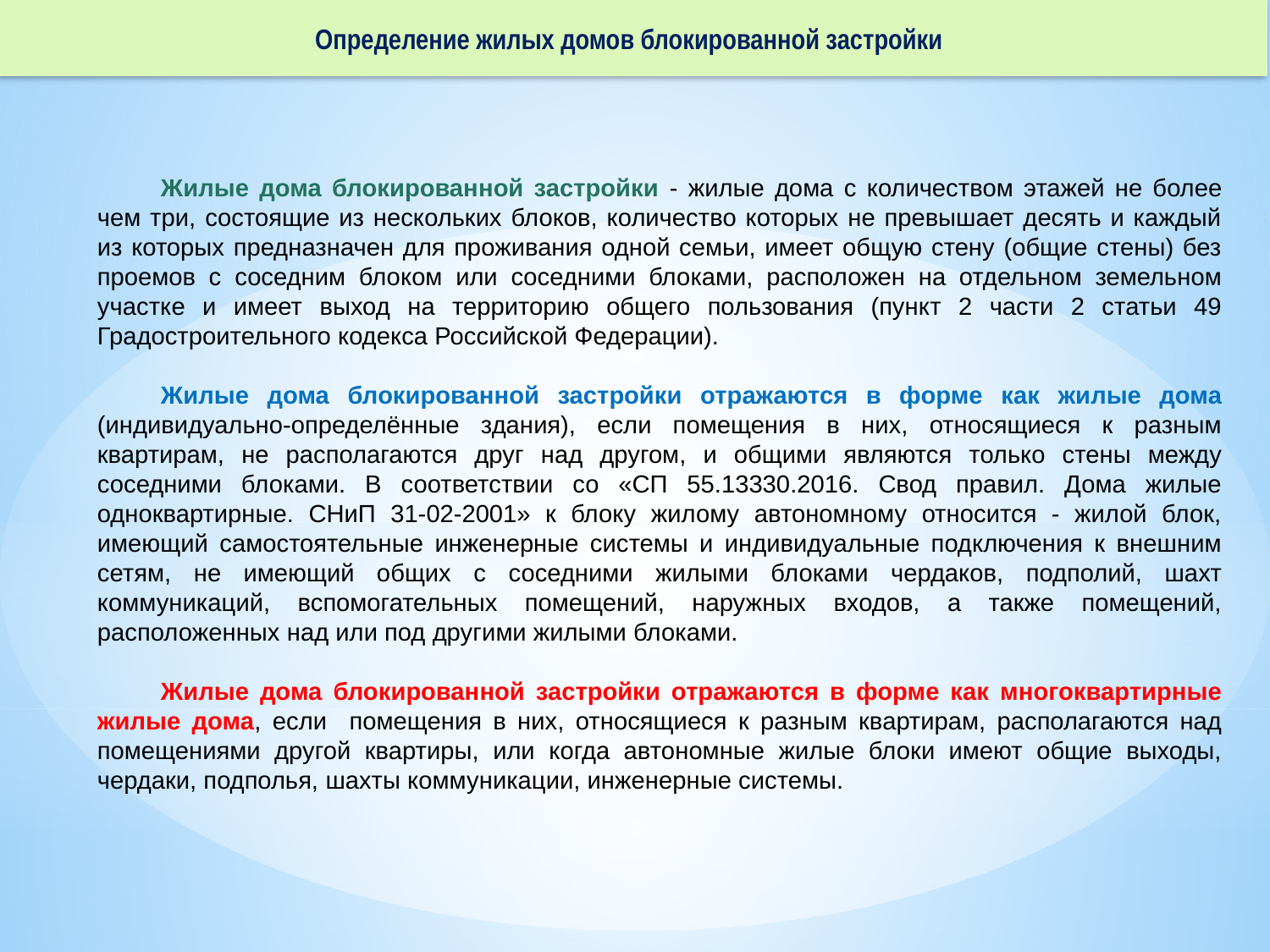

Определение жилых домов блокированной застройки
Жилые дома блокированной застройки - жилые дома с количеством этажей не более чем три, состоящие из нескольких блоков, количество которых не превышает десять и каждый из которых предназначен для проживания одной семьи, имеет общую стену (общие стены) без проемов с соседним блоком или соседними блоками, расположен на отдельном земельном участке и имеет выход на территорию общего пользования (пункт 2 части 2 статьи 49 Градостроительного кодекса Российской Федерации).

Жилые дома блокированной застройки отражаются в форме как жилые дома (индивидуально-определённые здания), если помещения в них, относящиеся к разным квартирам, не располагаются друг над другом, и общими являются только стены между соседними блоками. В соответствии со «СП 55.13330.2016. Свод правил. Дома жилые одноквартирные. СНиП 31-02-2001» к блоку жилому автономному относится - жилой блок, имеющий самостоятельные инженерные системы и индивидуальные подключения к внешним сетям, не имеющий общих с соседними жилыми блоками чердаков, подполий, шахт коммуникаций, вспомогательных помещений, наружных входов, а также помещений, расположенных над или под другими жилыми блоками.

Жилые дома блокированной застройки отражаются в форме как многоквартирные жилые дома, если  помещения в них, относящиеся к разным квартирам, располагаются над помещениями другой квартиры, или когда автономные жилые блоки имеют общие выходы, чердаки, подполья, шахты коммуникации, инженерные системы.